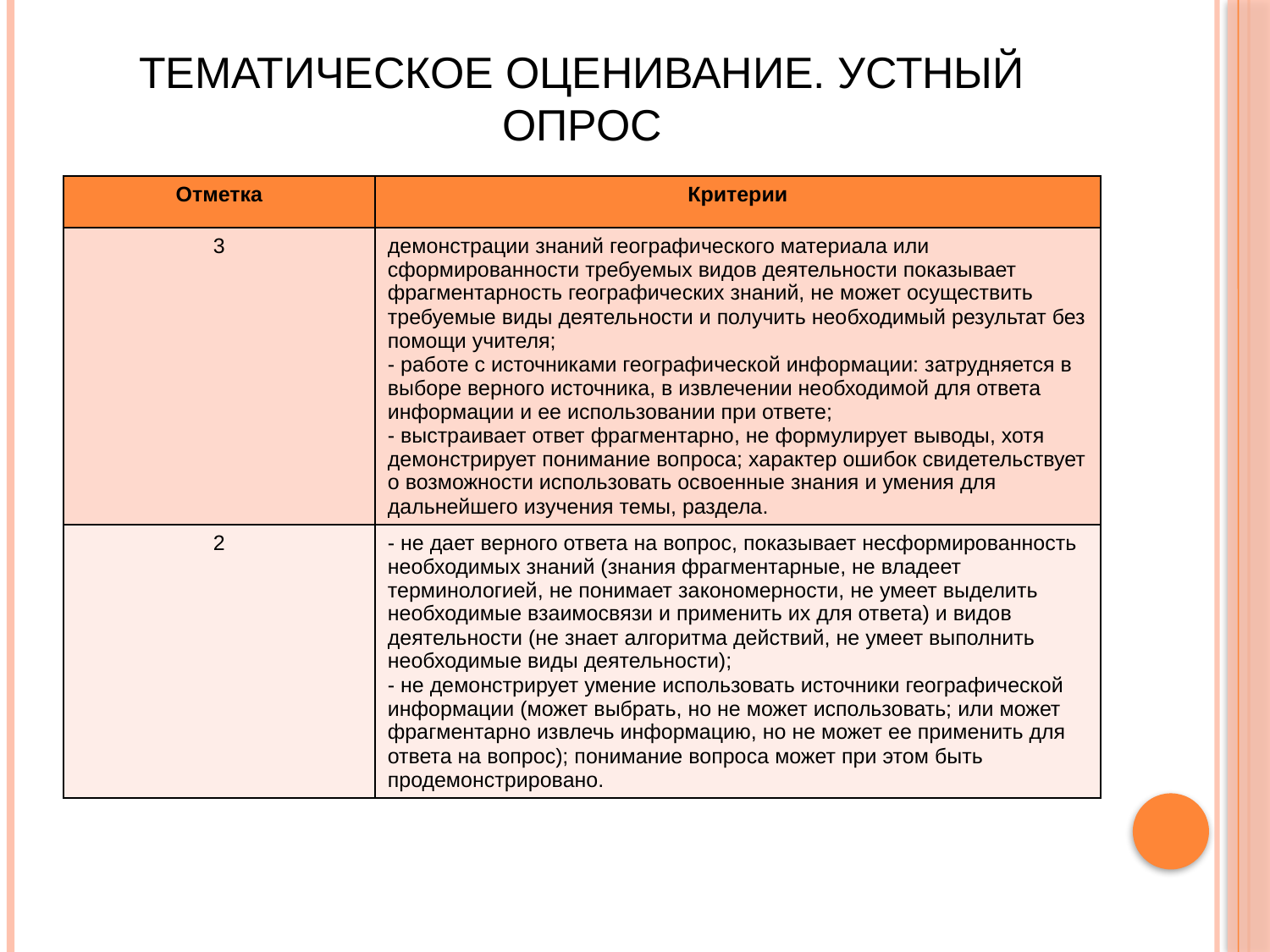

# Тематическое оценивание. Устный опрос
| Отметка | Критерии |
| --- | --- |
| 3 | демонстрации знаний географического материала или сформированности требуемых видов деятельности показывает фрагментарность географических знаний, не может осуществить требуемые виды деятельности и получить необходимый результат без помощи учителя; - работе с источниками географической информации: затрудняется в выборе верного источника, в извлечении необходимой для ответа информации и ее использовании при ответе; - выстраивает ответ фрагментарно, не формулирует выводы, хотя демонстрирует понимание вопроса; характер ошибок свидетельствует о возможности использовать освоенные знания и умения для дальнейшего изучения темы, раздела. |
| 2 | - не дает верного ответа на вопрос, показывает несформированность необходимых знаний (знания фрагментарные, не владеет терминологией, не понимает закономерности, не умеет выделить необходимые взаимосвязи и применить их для ответа) и видов деятельности (не знает алгоритма действий, не умеет выполнить необходимые виды деятельности); - не демонстрирует умение использовать источники географической информации (может выбрать, но не может использовать; или может фрагментарно извлечь информацию, но не может ее применить для ответа на вопрос); понимание вопроса может при этом быть продемонстрировано. |